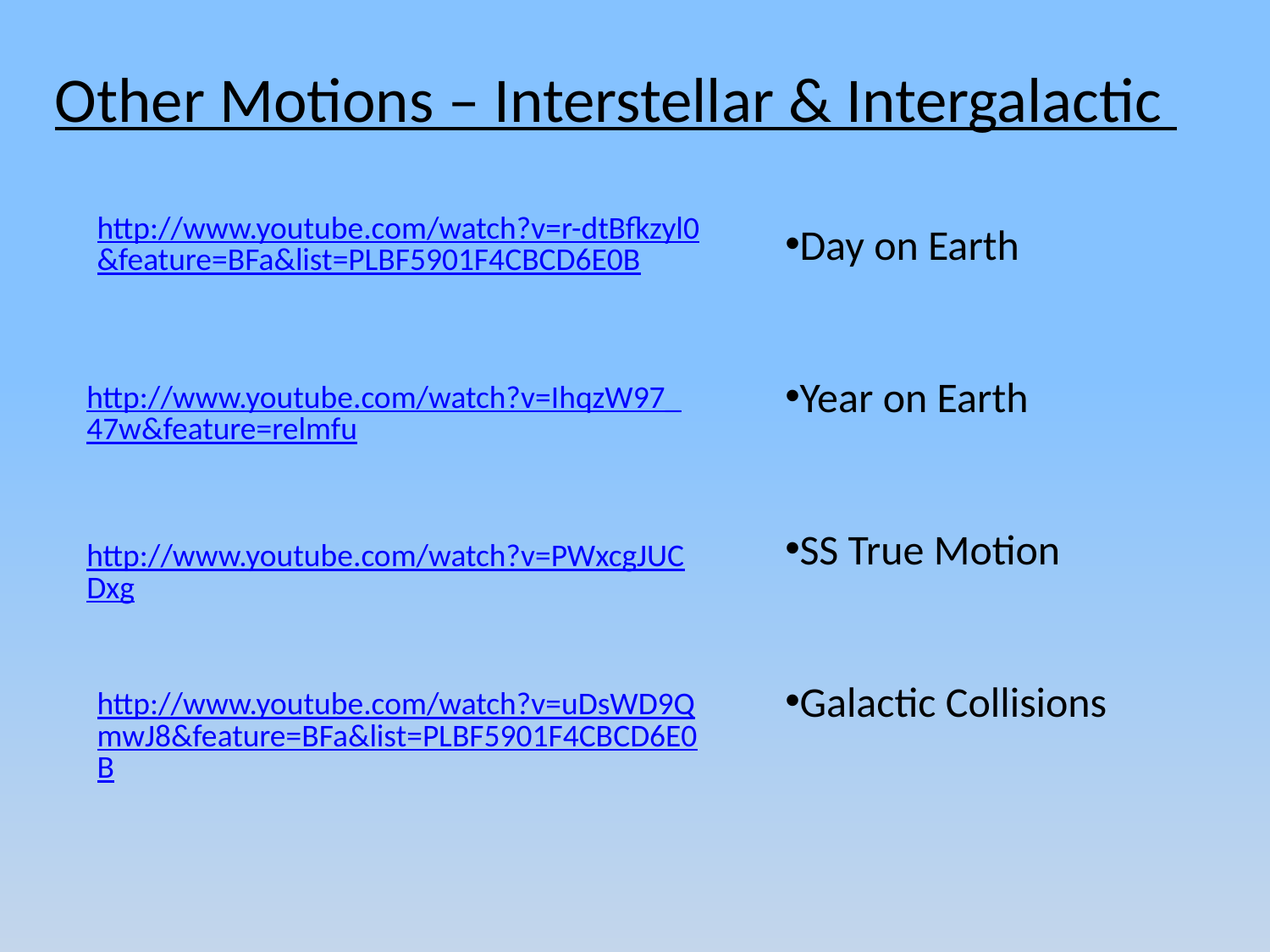

Other Motions – Interstellar & Intergalactic
http://www.youtube.com/watch?v=r-dtBfkzyl0&feature=BFa&list=PLBF5901F4CBCD6E0B
Day on Earth

Year on Earth

SS True Motion

Galactic Collisions
http://www.youtube.com/watch?v=IhqzW97_47w&feature=relmfu
http://www.youtube.com/watch?v=PWxcgJUCDxg
http://www.youtube.com/watch?v=uDsWD9QmwJ8&feature=BFa&list=PLBF5901F4CBCD6E0B